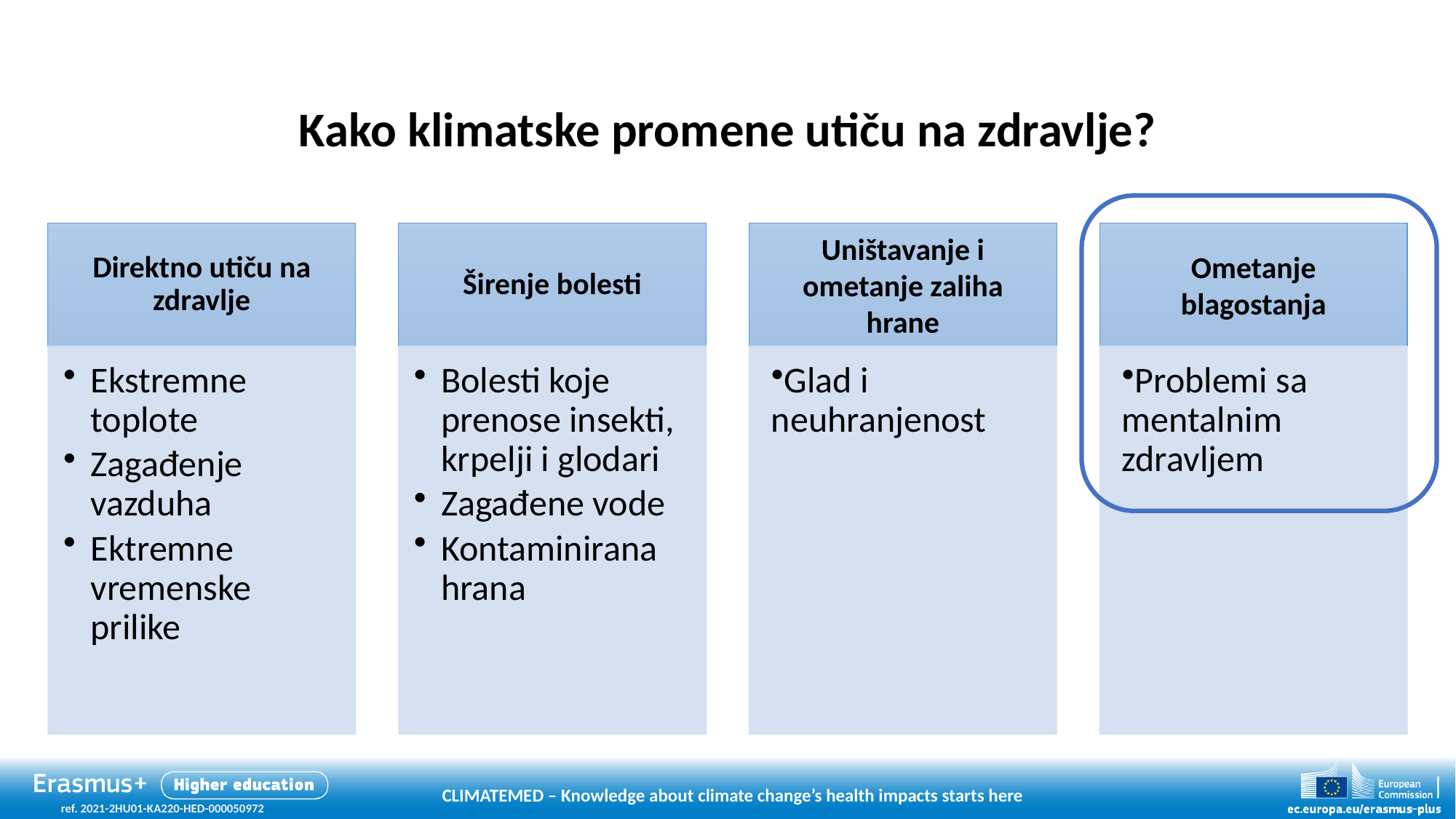

# Kako klimatske promene utiču na zdravlje?
Direktno utiču na zdravlje
Ekstremne toplote
Zagađenje vazduha
Ektremne vremenske prilike

Širenje bolesti
Bolesti koje prenose insekti, krpelji i glodari
Zagađene vode
Kontaminirana hrana

Uništavanje i ometanje zaliha hrane
Glad i neuhranjenost

Ometanje blagostanja
Problemi sa mentalnim zdravljem